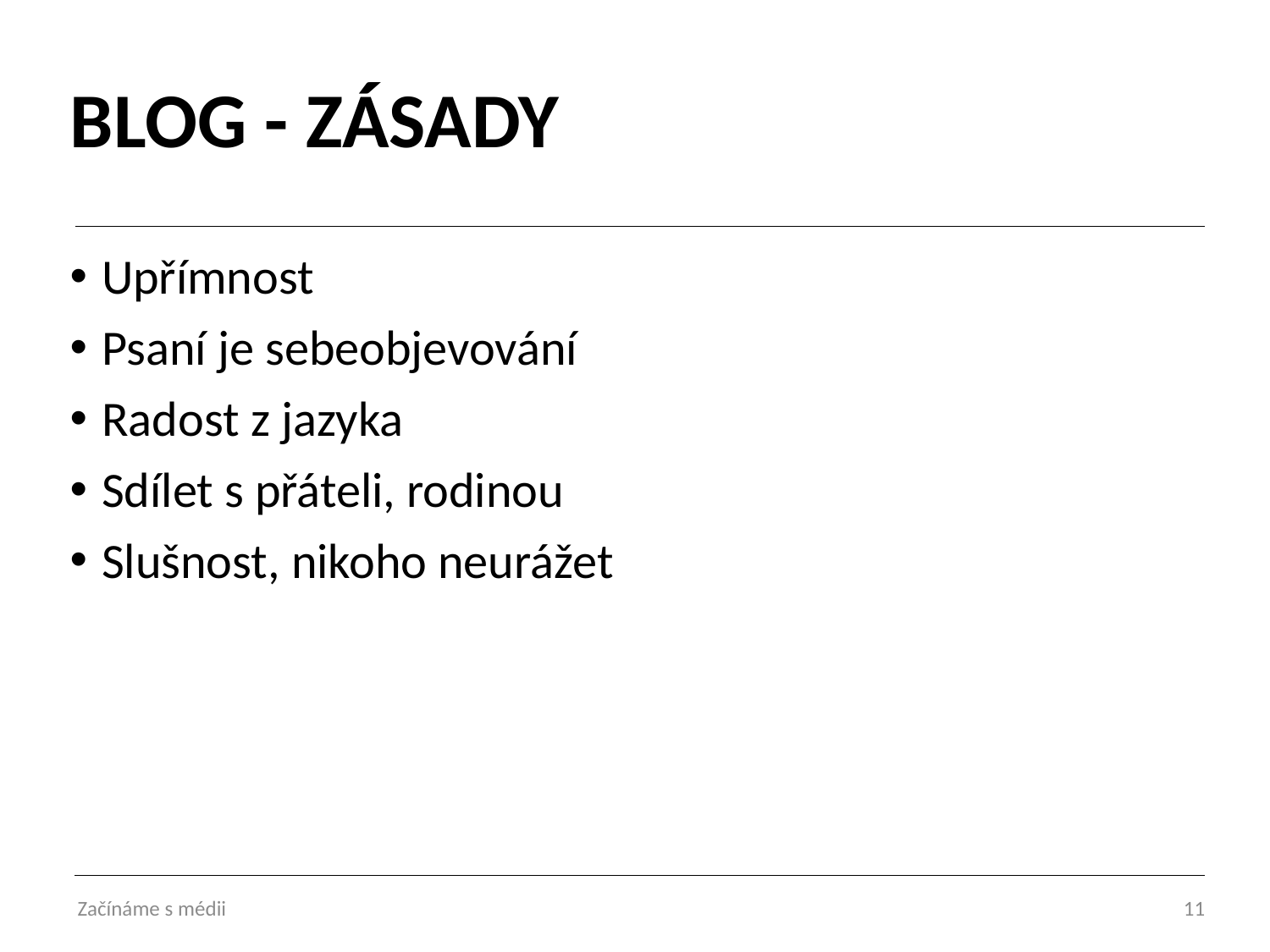

# BLOG - ZÁSADY
Upřímnost
Psaní je sebeobjevování
Radost z jazyka
Sdílet s přáteli, rodinou
Slušnost, nikoho neurážet

Začínáme s médii
11